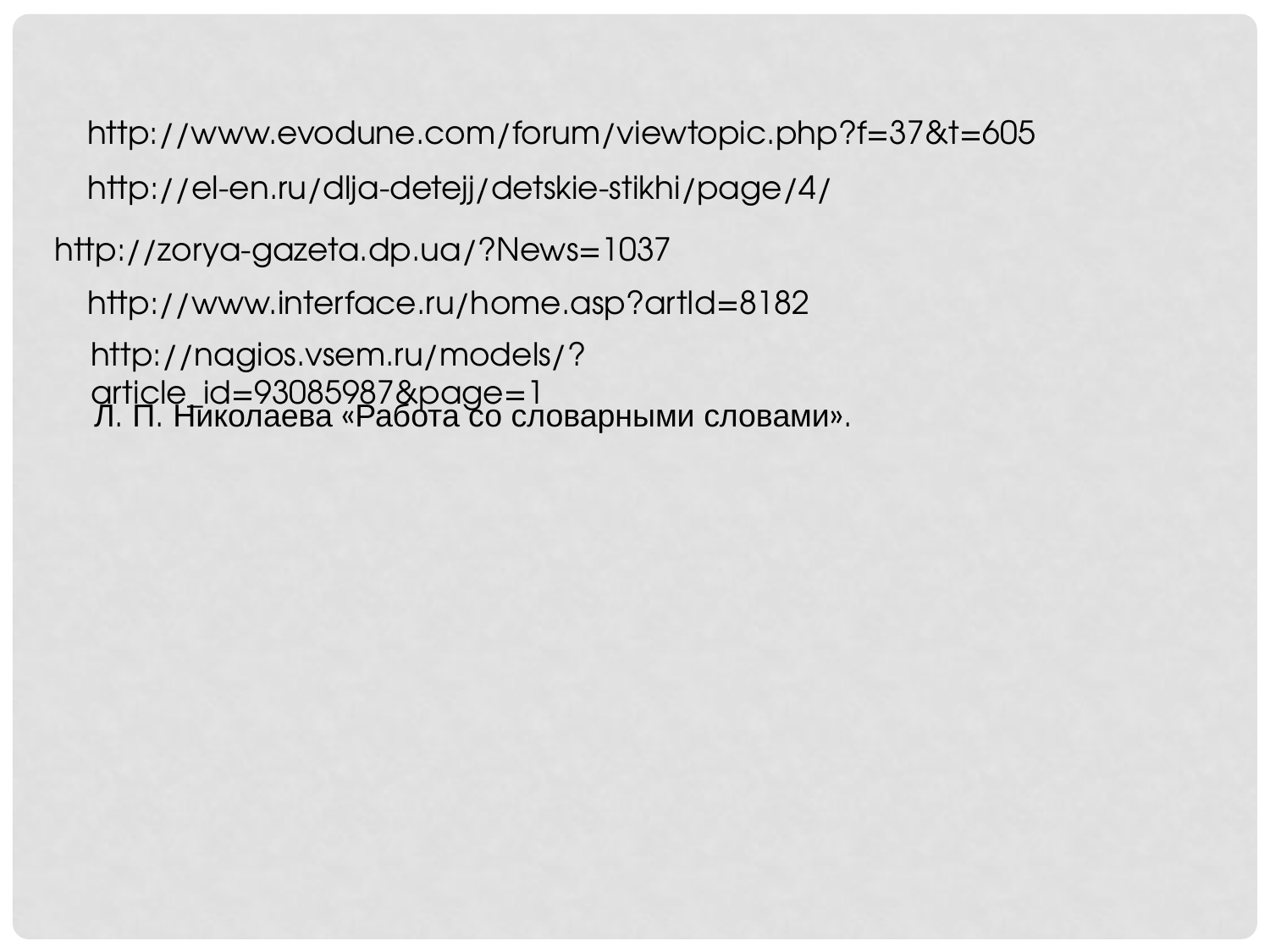

http://www.evodune.com/forum/viewtopic.php?f=37&t=605
http://el-en.ru/dlja-detejj/detskie-stikhi/page/4/
http://zorya-gazeta.dp.ua/?News=1037
http://www.interface.ru/home.asp?artId=8182
http://nagios.vsem.ru/models/?article_id=93085987&page=1
Л. П. Николаева «Работа со словарными словами».